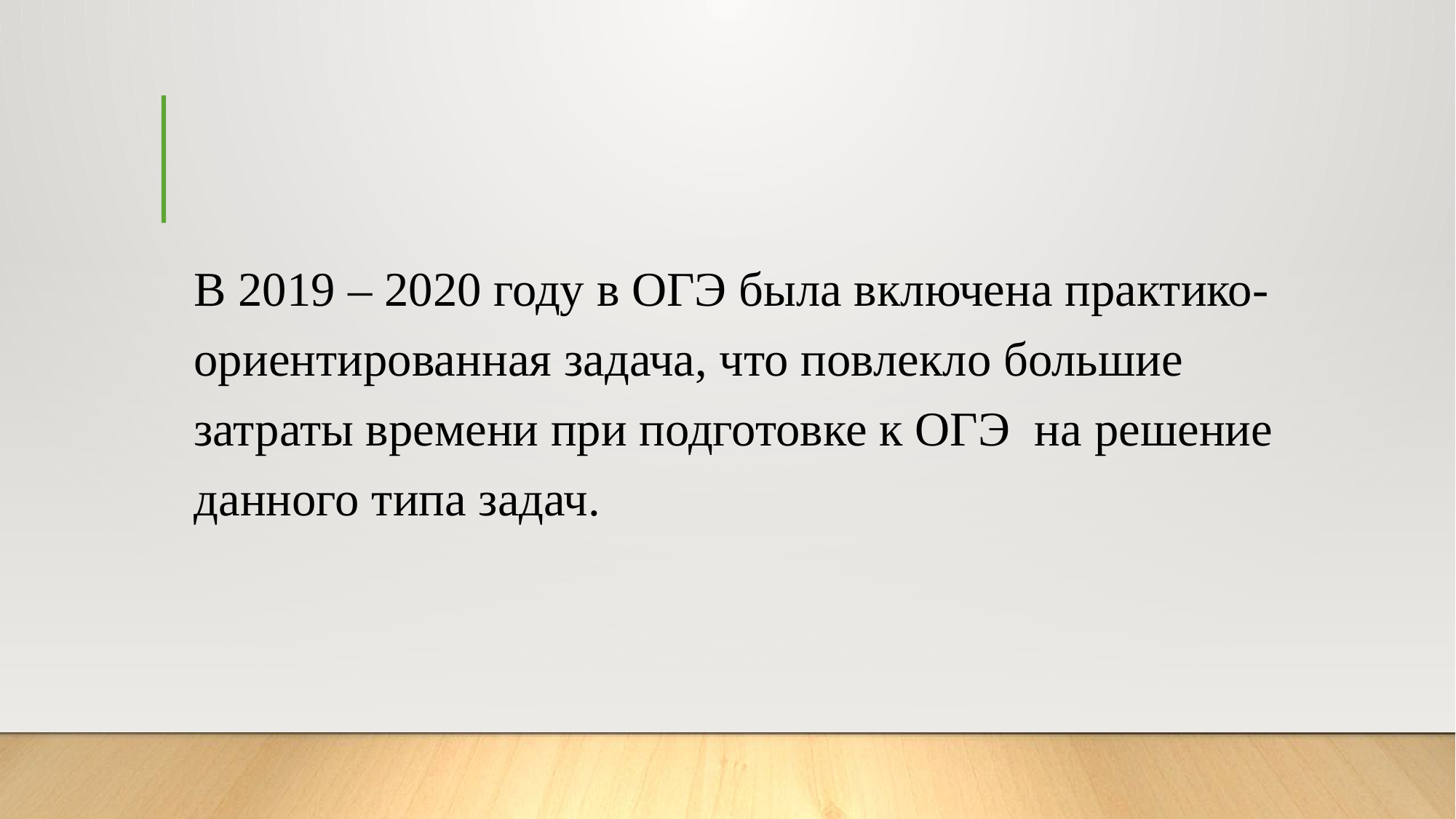

# В 2019 – 2020 году в ОГЭ была включена практико-ориентированная задача, что повлекло большие затраты времени при подготовке к ОГЭ  на решение данного типа задач.